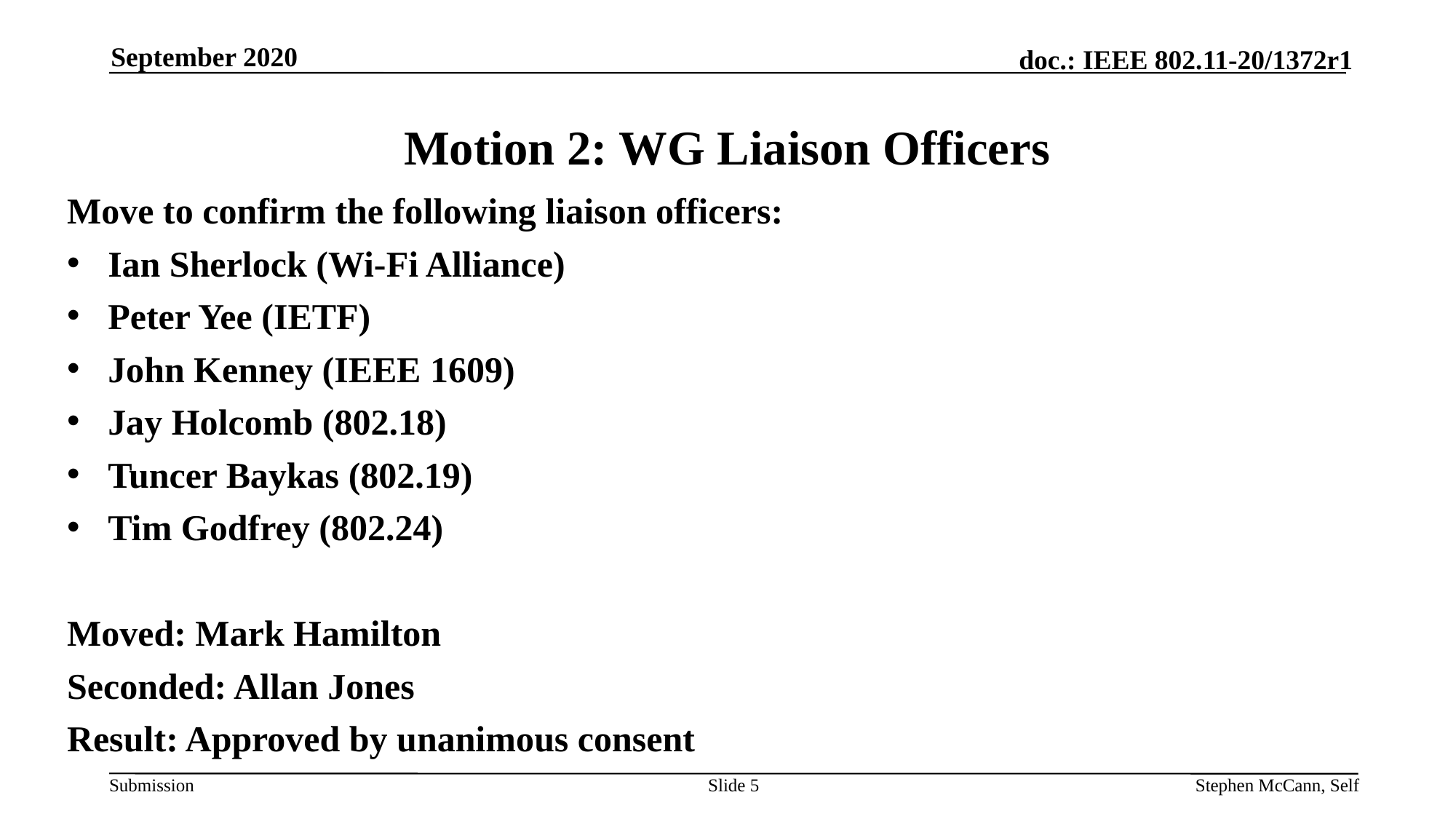

September 2020
# Motion 2: WG Liaison Officers
Move to confirm the following liaison officers:
Ian Sherlock (Wi-Fi Alliance)
Peter Yee (IETF)
John Kenney (IEEE 1609)
Jay Holcomb (802.18)
Tuncer Baykas (802.19)
Tim Godfrey (802.24)

Moved: Mark Hamilton
Seconded: Allan Jones
Result: Approved by unanimous consent

Slide 5
Stephen McCann, Self